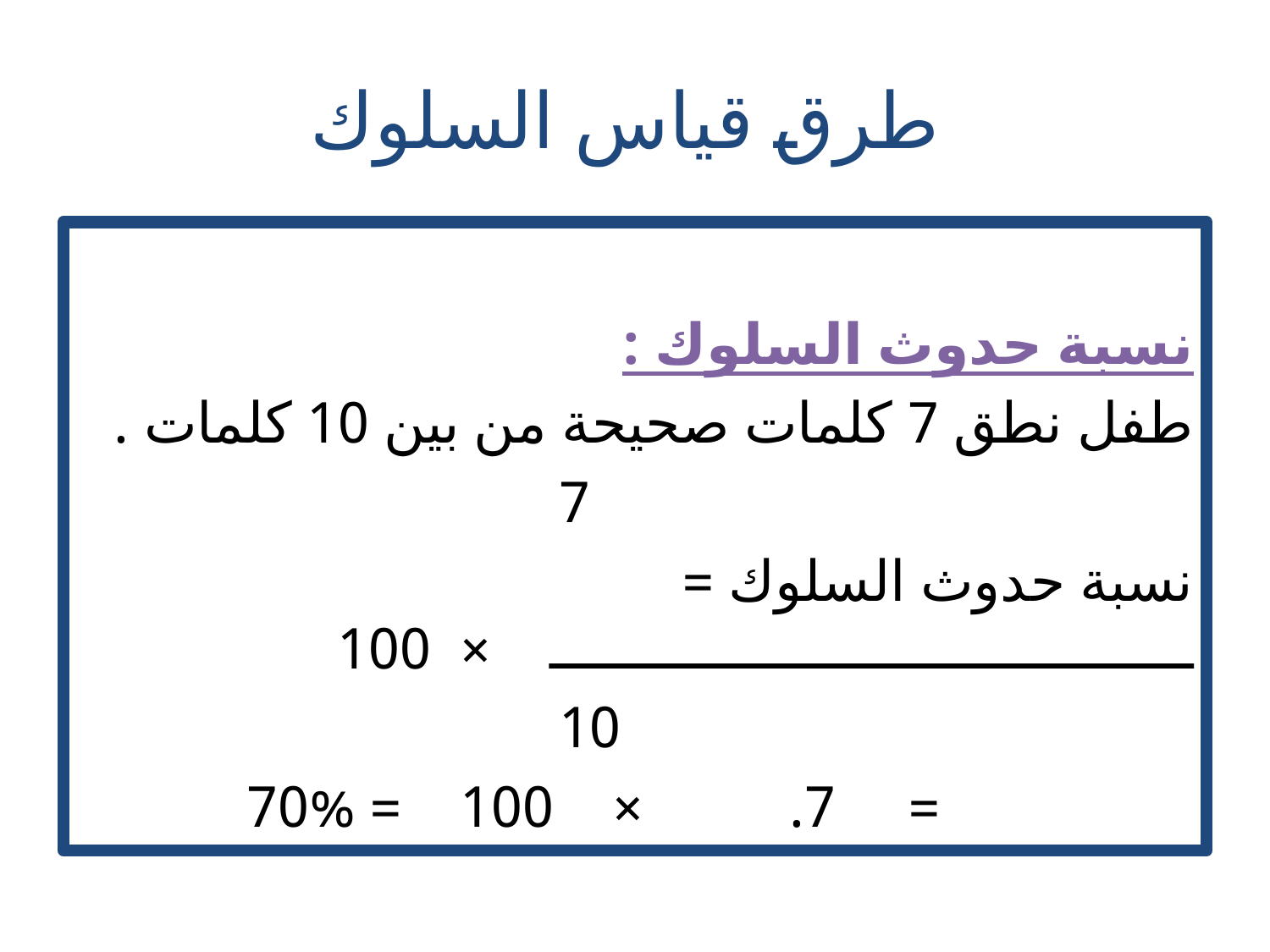

# طرق قياس السلوك

نسبة حدوث السلوك :
طفل نطق 7 كلمات صحيحة من بين 10 كلمات .
			   		7
نسبة حدوث السلوك = ـــــــــــــــــــــــــــــــــــــــ    ×  100
			    		10
			=     7.          ×    100    = 70%